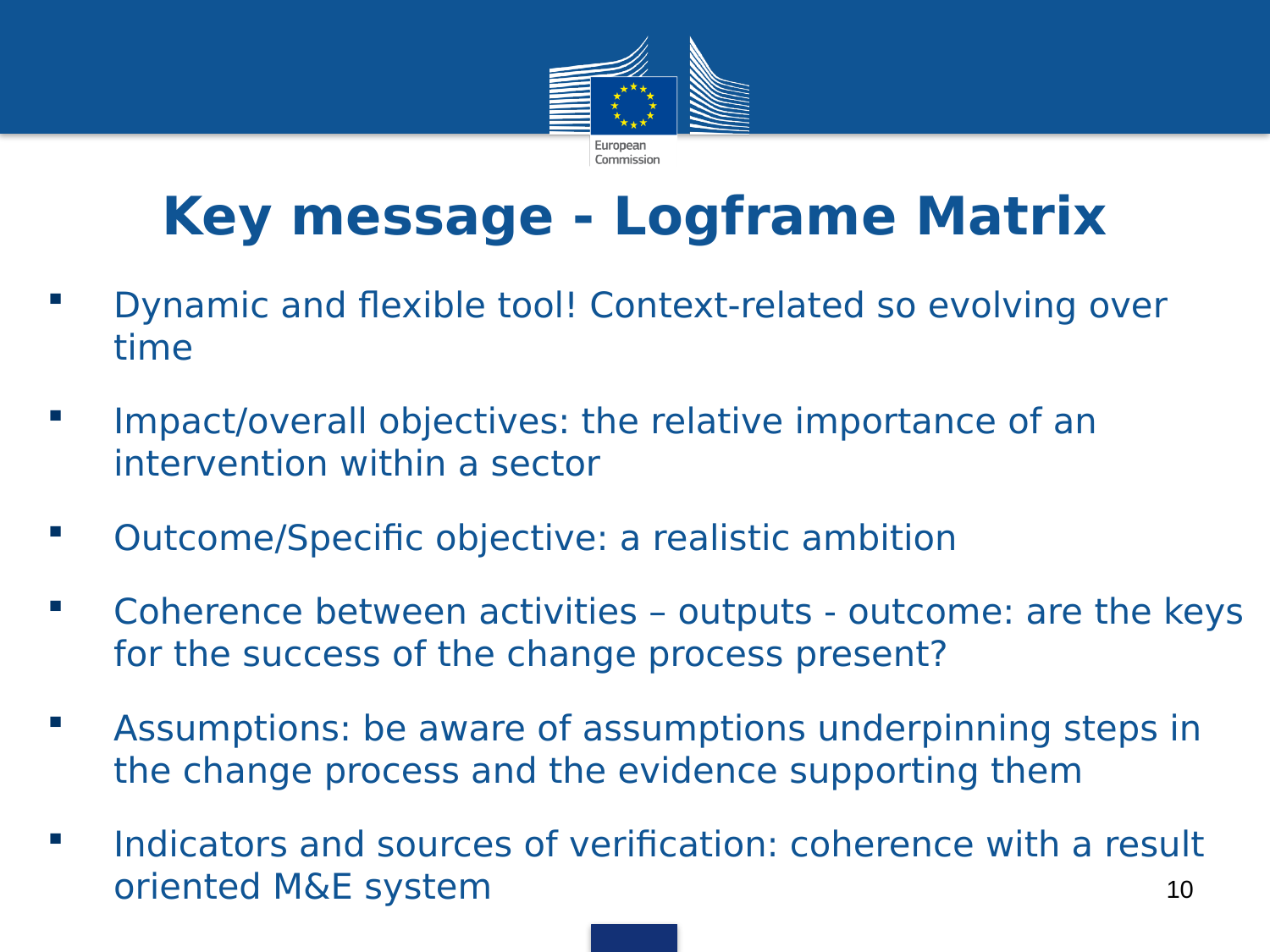

# Key message - Logframe Matrix
Dynamic and flexible tool! Context-related so evolving over time
Impact/overall objectives: the relative importance of an intervention within a sector
Outcome/Specific objective: a realistic ambition
Coherence between activities – outputs - outcome: are the keys for the success of the change process present?
Assumptions: be aware of assumptions underpinning steps in the change process and the evidence supporting them
Indicators and sources of verification: coherence with a result oriented M&E system
10